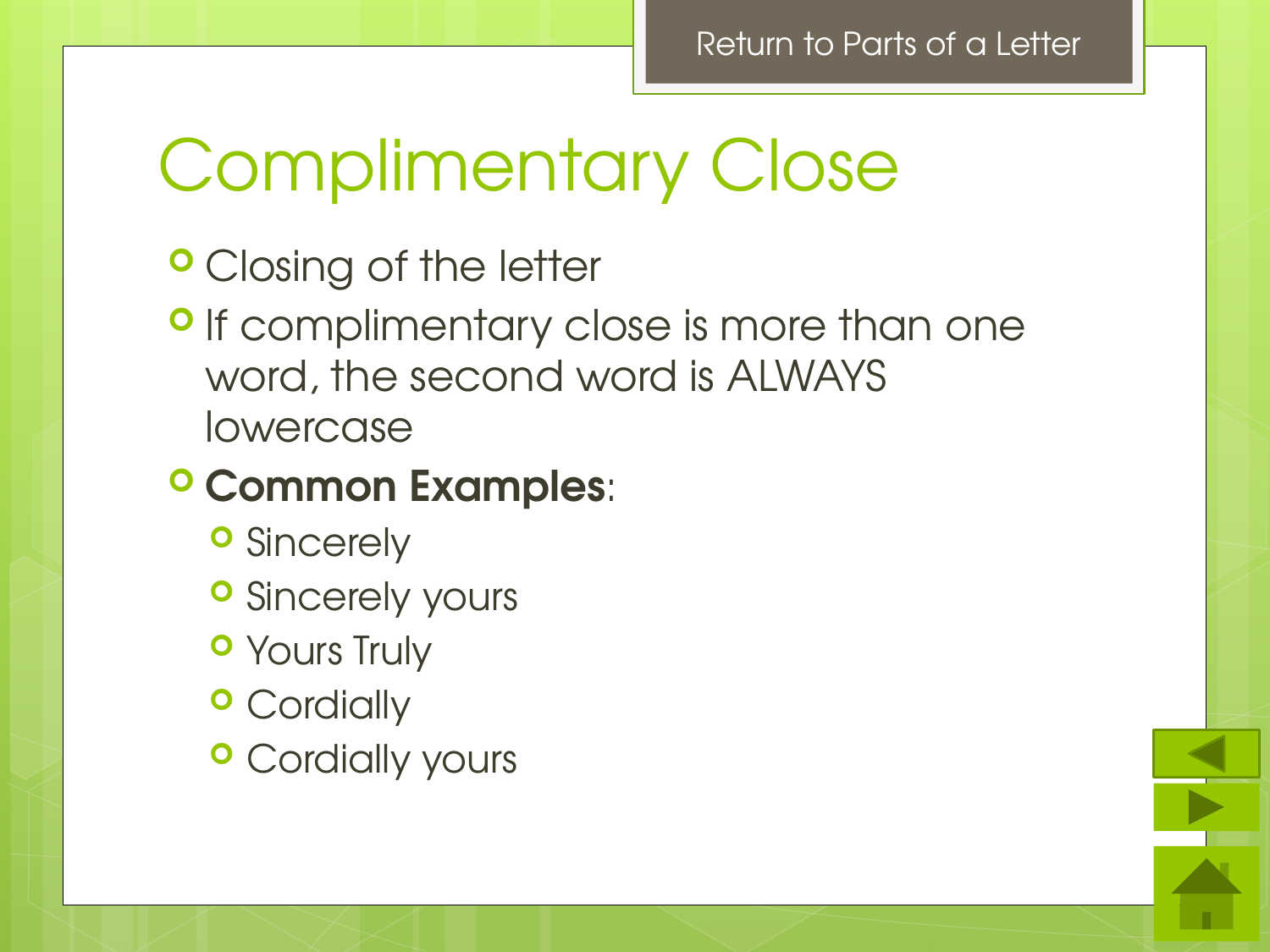

Return to Parts of a Letter
# Complimentary Close
Closing of the letter
If complimentary close is more than one word, the second word is ALWAYS lowercase
Common Examples:
Sincerely
Sincerely yours
Yours Truly
Cordially
Cordially yours